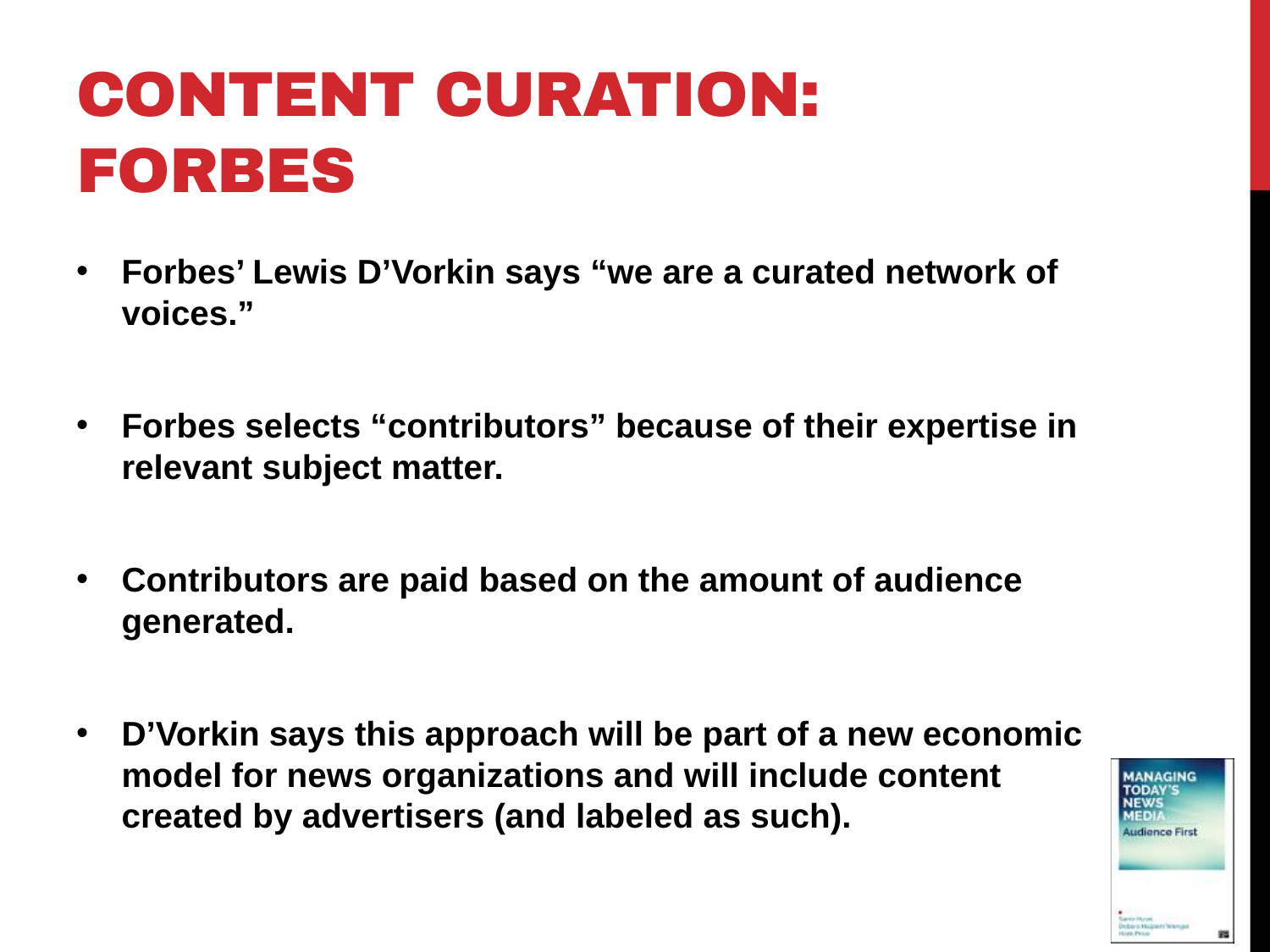

# Content curation:  Forbes
Forbes’ Lewis D’Vorkin says “we are a curated network of voices.”

Forbes selects “contributors” because of their expertise in relevant subject matter.

Contributors are paid based on the amount of audience generated.

D’Vorkin says this approach will be part of a new economic model for news organizations and will include content created by advertisers (and labeled as such).